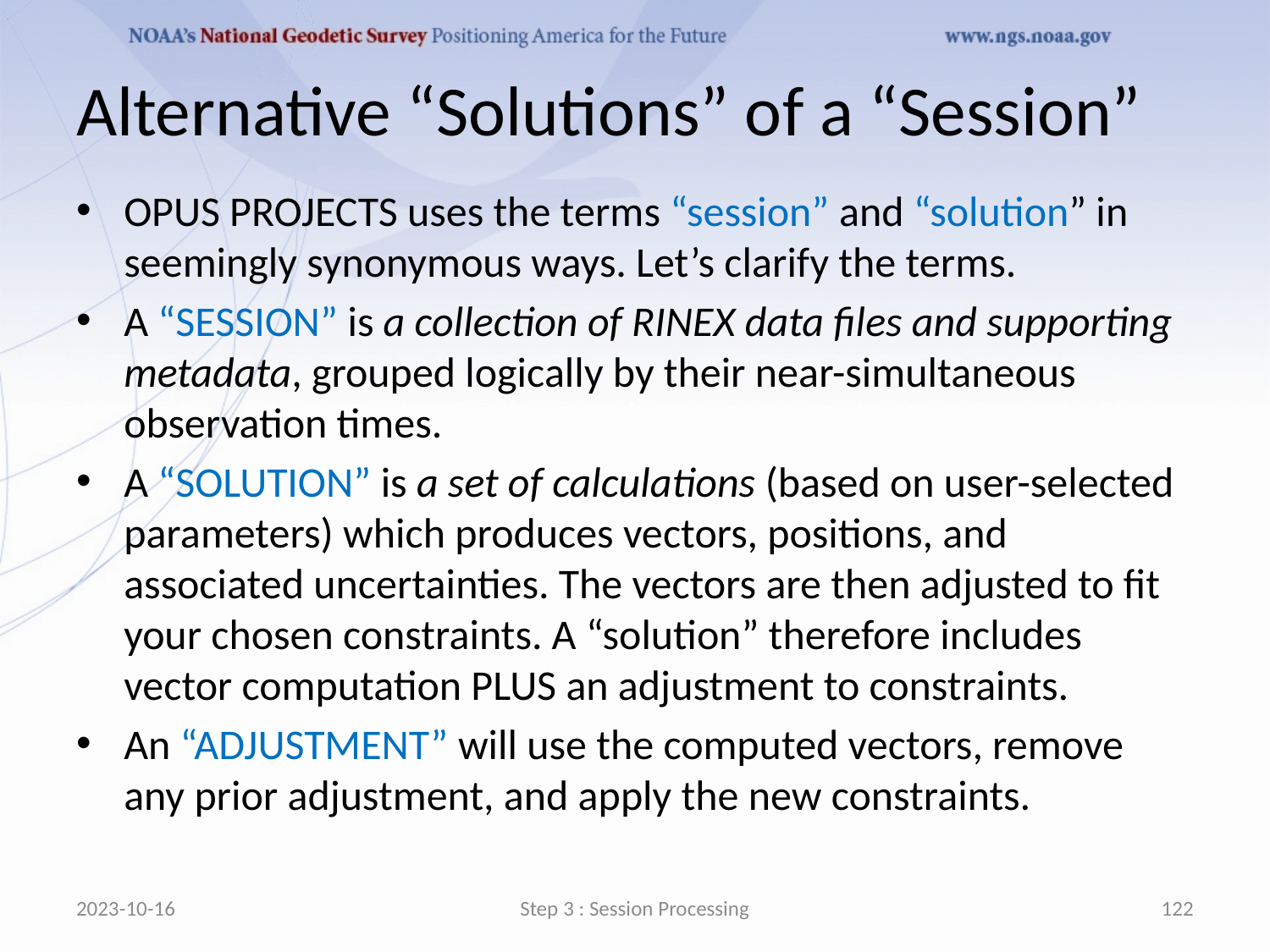

# Alternative “Solutions” of a “Session”
OPUS PROJECTS uses the terms “session” and “solution” in seemingly synonymous ways. Let’s clarify the terms.
A “SESSION” is a collection of RINEX data files and supporting metadata, grouped logically by their near-simultaneous observation times.
A “SOLUTION” is a set of calculations (based on user-selected parameters) which produces vectors, positions, and associated uncertainties. The vectors are then adjusted to fit your chosen constraints. A “solution” therefore includes vector computation PLUS an adjustment to constraints.
An “ADJUSTMENT” will use the computed vectors, remove any prior adjustment, and apply the new constraints.
2023-10-16
Step 3 : Session Processing
122